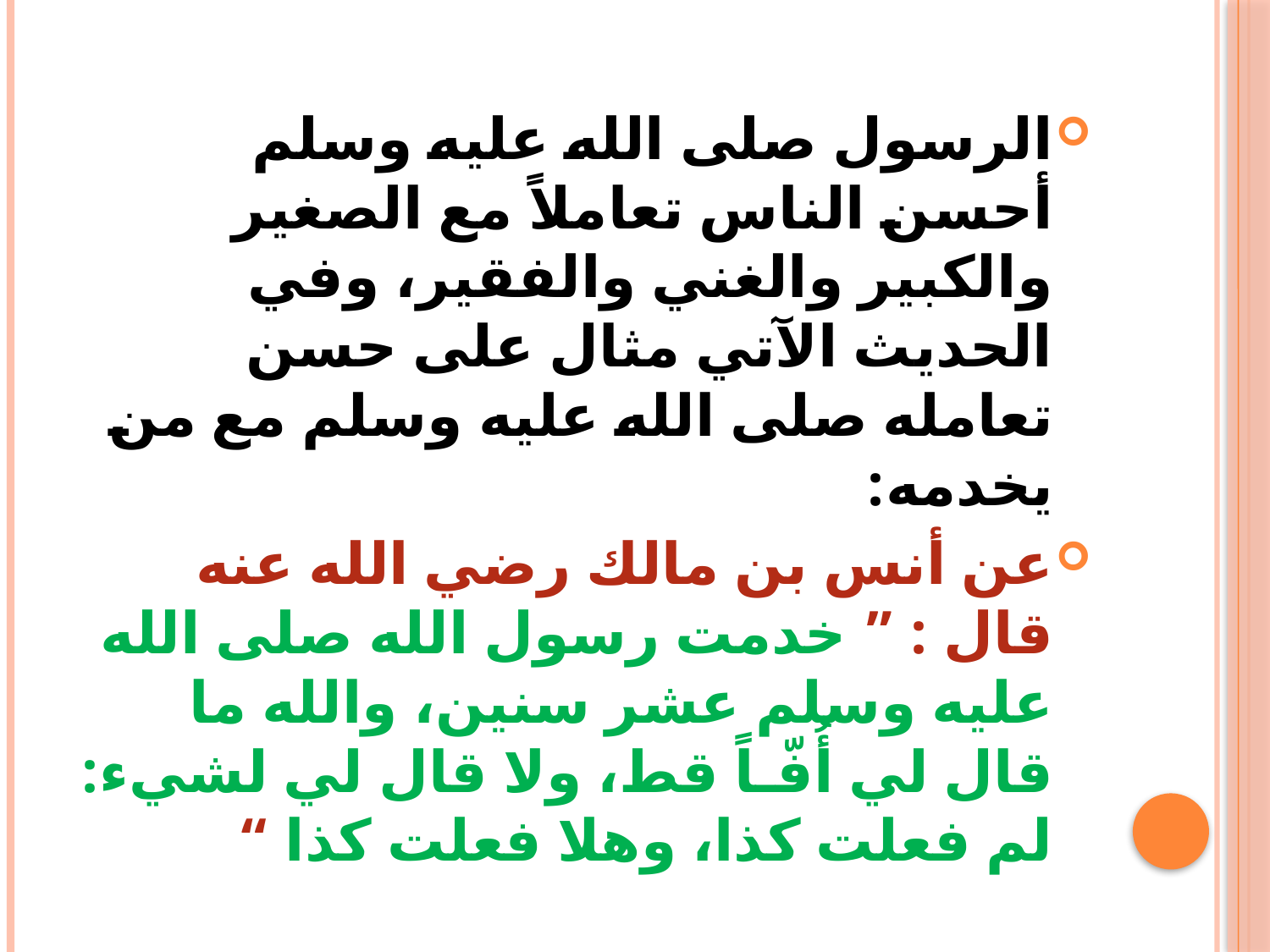

الرسول صلى الله عليه وسلم أحسن الناس تعاملاً مع الصغير والكبير والغني والفقير، وفي الحديث الآتي مثال على حسن تعامله صلى الله عليه وسلم مع من يخدمه:
عن أنس بن مالك رضي الله عنه قال : ” خدمت رسول الله صلى الله عليه وسلم عشر سنين، والله ما قال لي أُفّـاً قط، ولا قال لي لشيء: لم فعلت كذا، وهلا فعلت كذا “